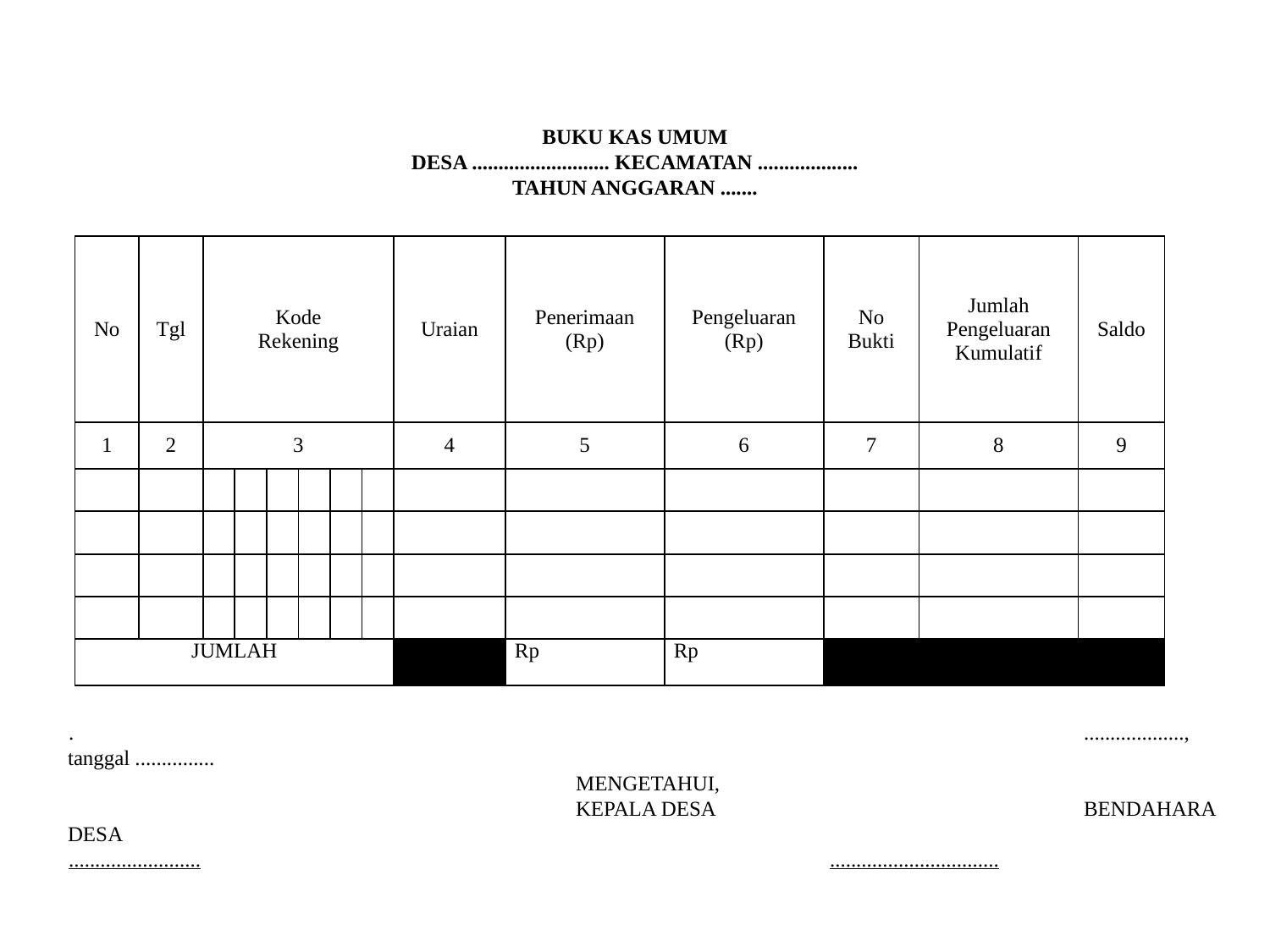

BUKU KAS UMUM
DESA .......................... KECAMATAN ...................
TAHUN ANGGARAN .......
| No | Tgl | Kode Rekening |  |  |  |  |  | Uraian | Penerimaan (Rp) | Pengeluaran (Rp) | No Bukti | Jumlah Pengeluaran Kumulatif | Saldo |
| --- | --- | --- | --- | --- | --- | --- | --- | --- | --- | --- | --- | --- | --- |
| 1 | 2 | 3 |  |  |  |  |  | 4 | 5 | 6 | 7 | 8 | 9 |
|  |  |  |  |  |  |  |  |  |  |  |  |  |  |
|  |  |  |  |  |  |  |  |  |  |  |  |  |  |
|  |  |  |  |  |  |  |  |  |  |  |  |  |  |
|  |  |  |  |  |  |  |  |  |  |  |  |  |  |
| JUMLAH |  |  |  |  |  |  |  |  | Rp | Rp |  |  |  |
.								..................., tanggal ...............
				MENGETAHUI,
				KEPALA DESA			BENDAHARA DESA
.........................					................................